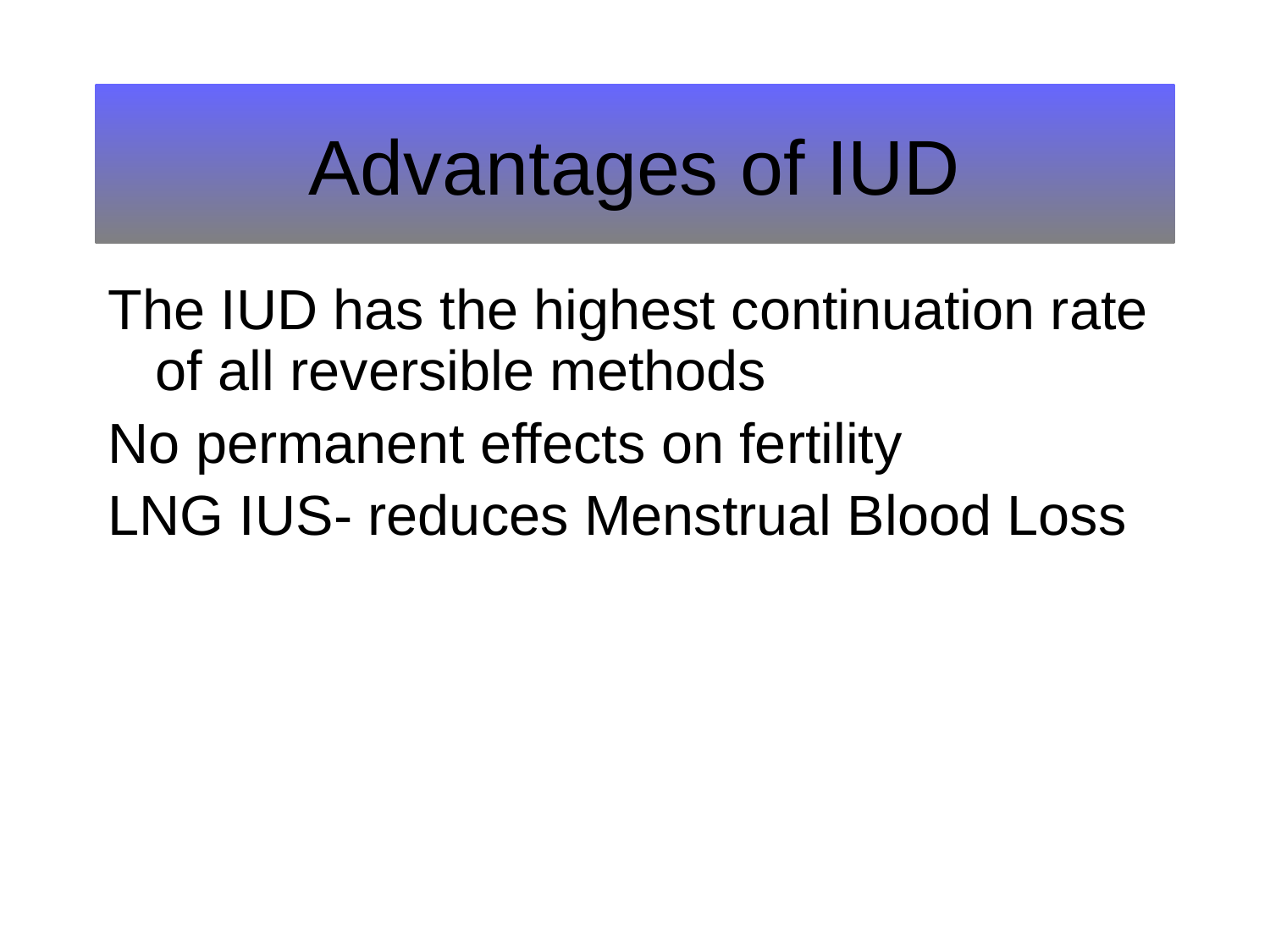

# Advantages of IUD
The IUD has the highest continuation rate of all reversible methods
No permanent effects on fertility
LNG IUS- reduces Menstrual Blood Loss